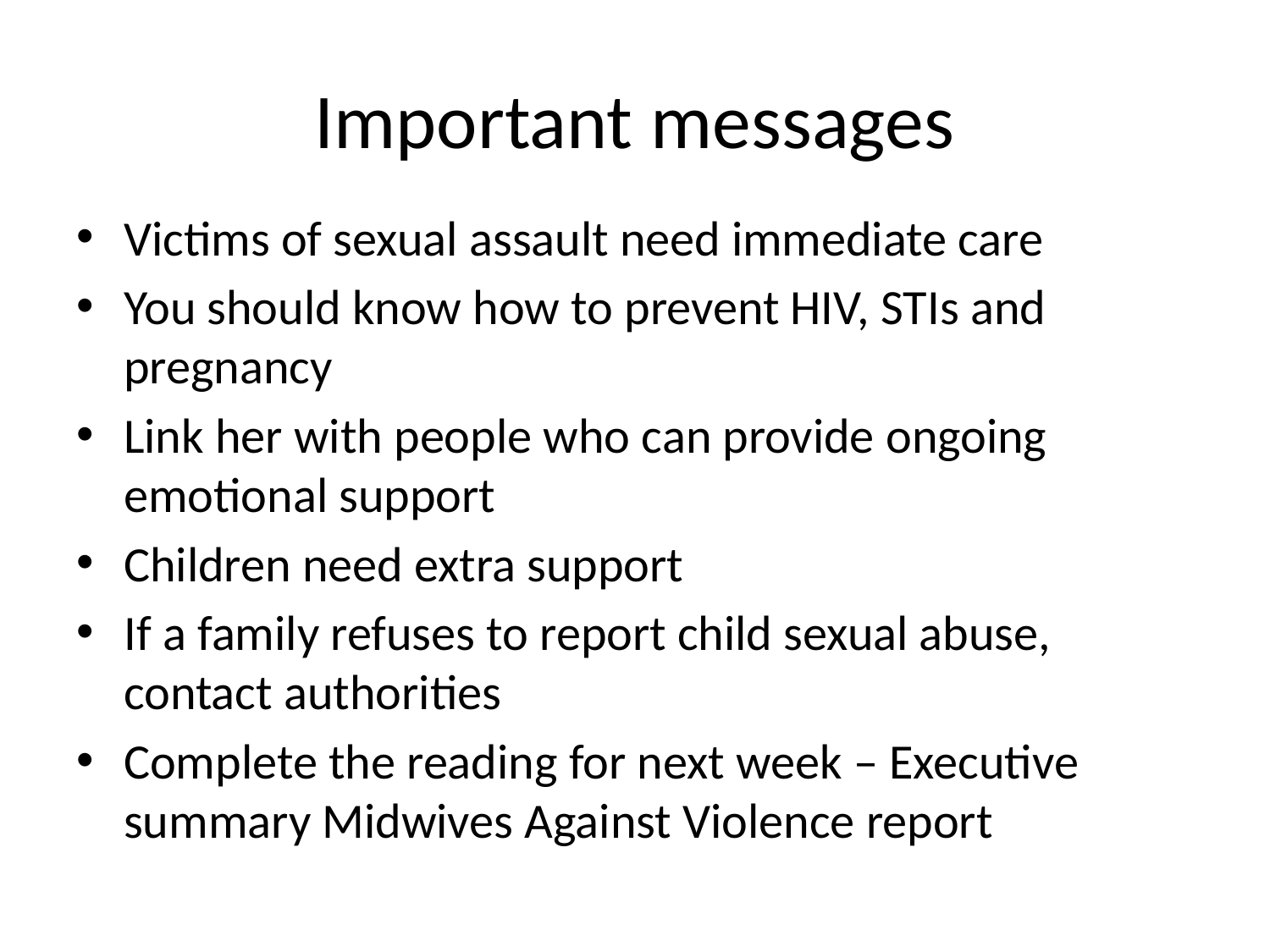

# Important messages
Victims of sexual assault need immediate care
You should know how to prevent HIV, STIs and pregnancy
Link her with people who can provide ongoing emotional support
Children need extra support
If a family refuses to report child sexual abuse, contact authorities
Complete the reading for next week – Executive summary Midwives Against Violence report